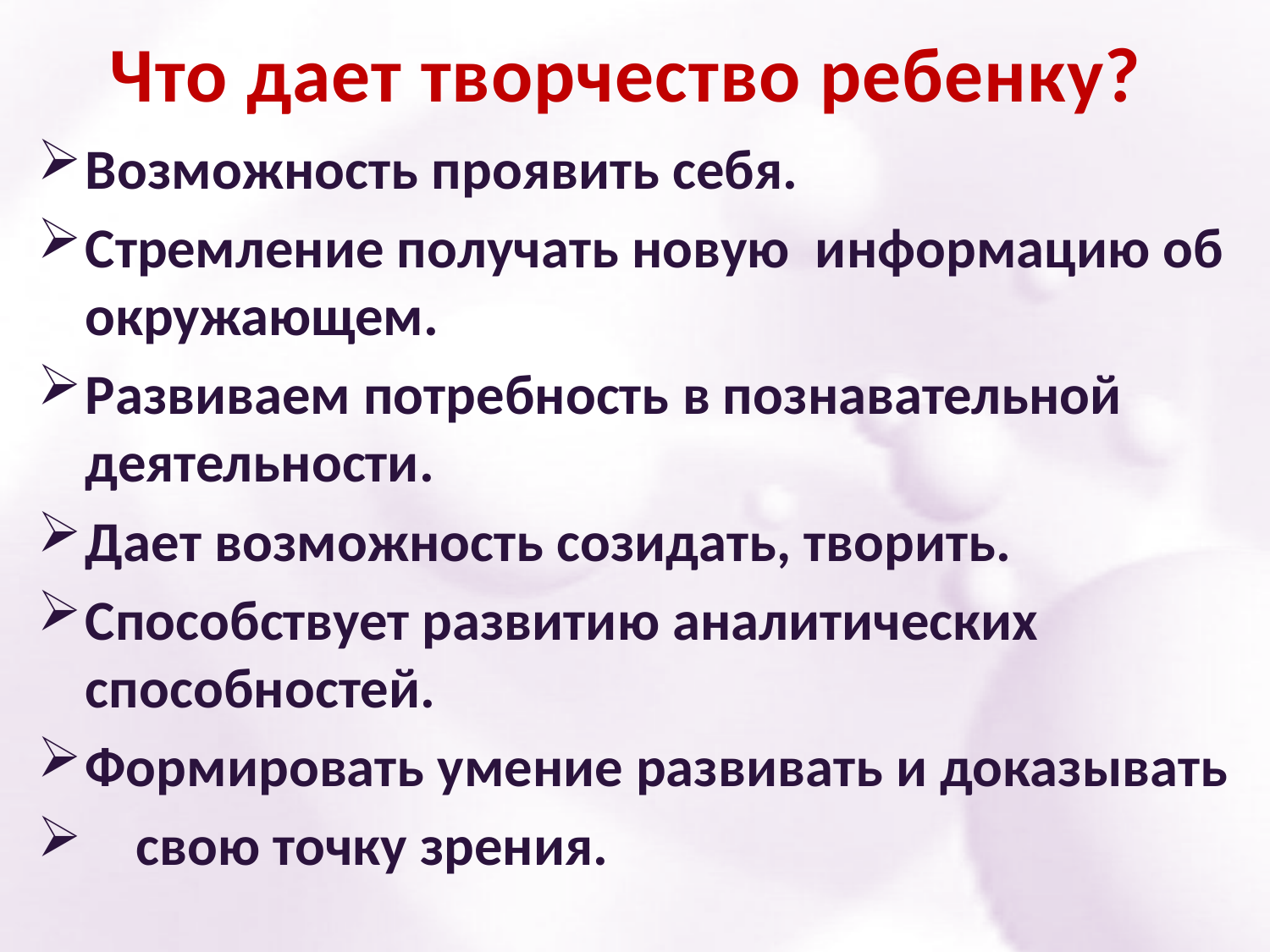

# Что дает творчество ребенку?
Возможность проявить себя.
Стремление получать новую  информацию об окружающем.
Развиваем потребность в познавательной деятельности.
Дает возможность созидать, творить.
Способствует развитию аналитических способностей.
Формировать умение развивать и доказывать
    свою точку зрения.